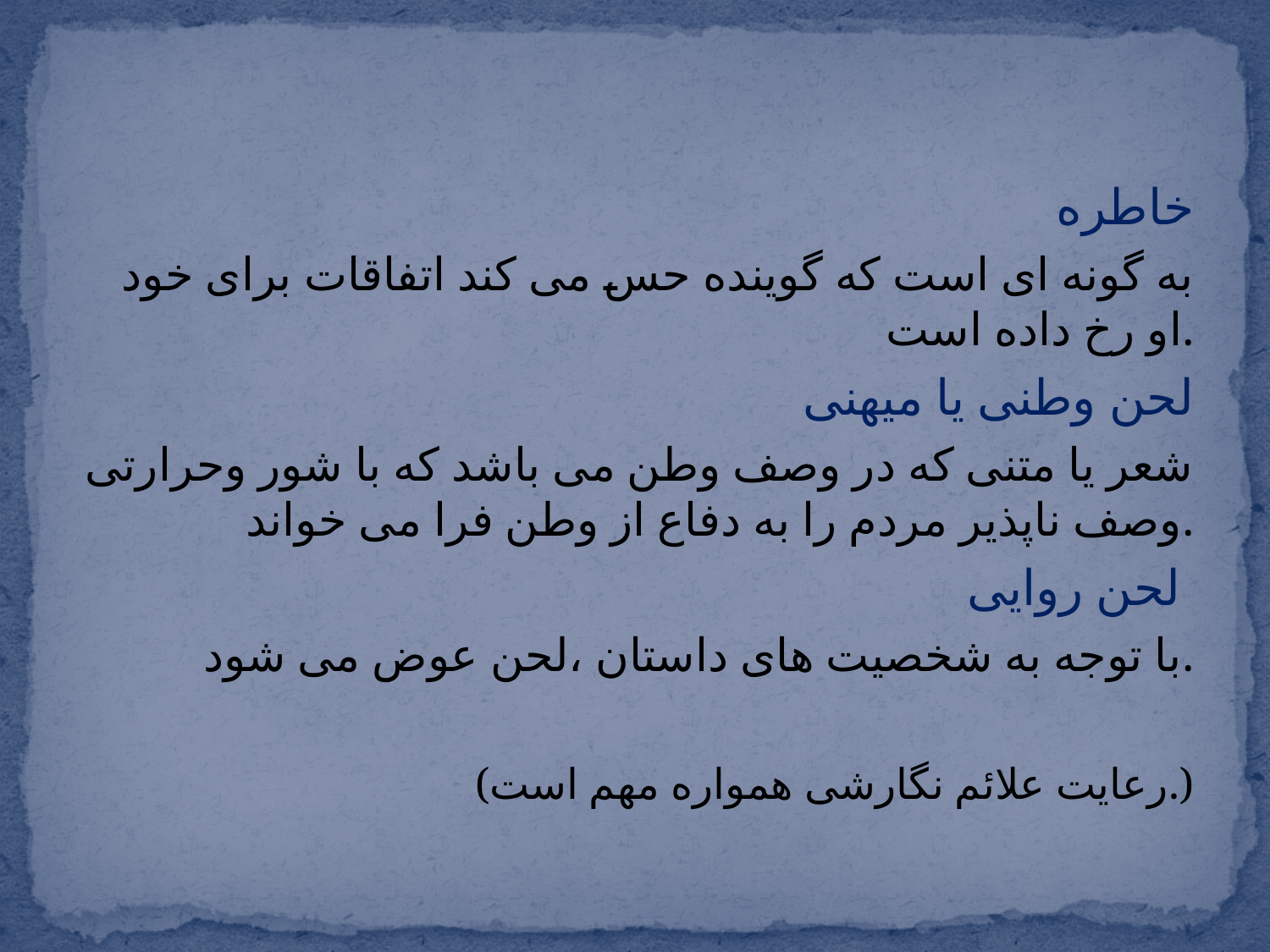

خاطره
به گونه ای است که گوینده حس می کند اتفاقات برای خود او رخ داده است.
لحن وطنی یا میهنی
شعر یا متنی که در وصف وطن می باشد که با شور وحرارتی وصف ناپذیر مردم را به دفاع از وطن فرا می خواند.
لحن روایی
با توجه به شخصیت های داستان ،لحن عوض می شود.

(رعایت علائم نگارشی همواره مهم است.)